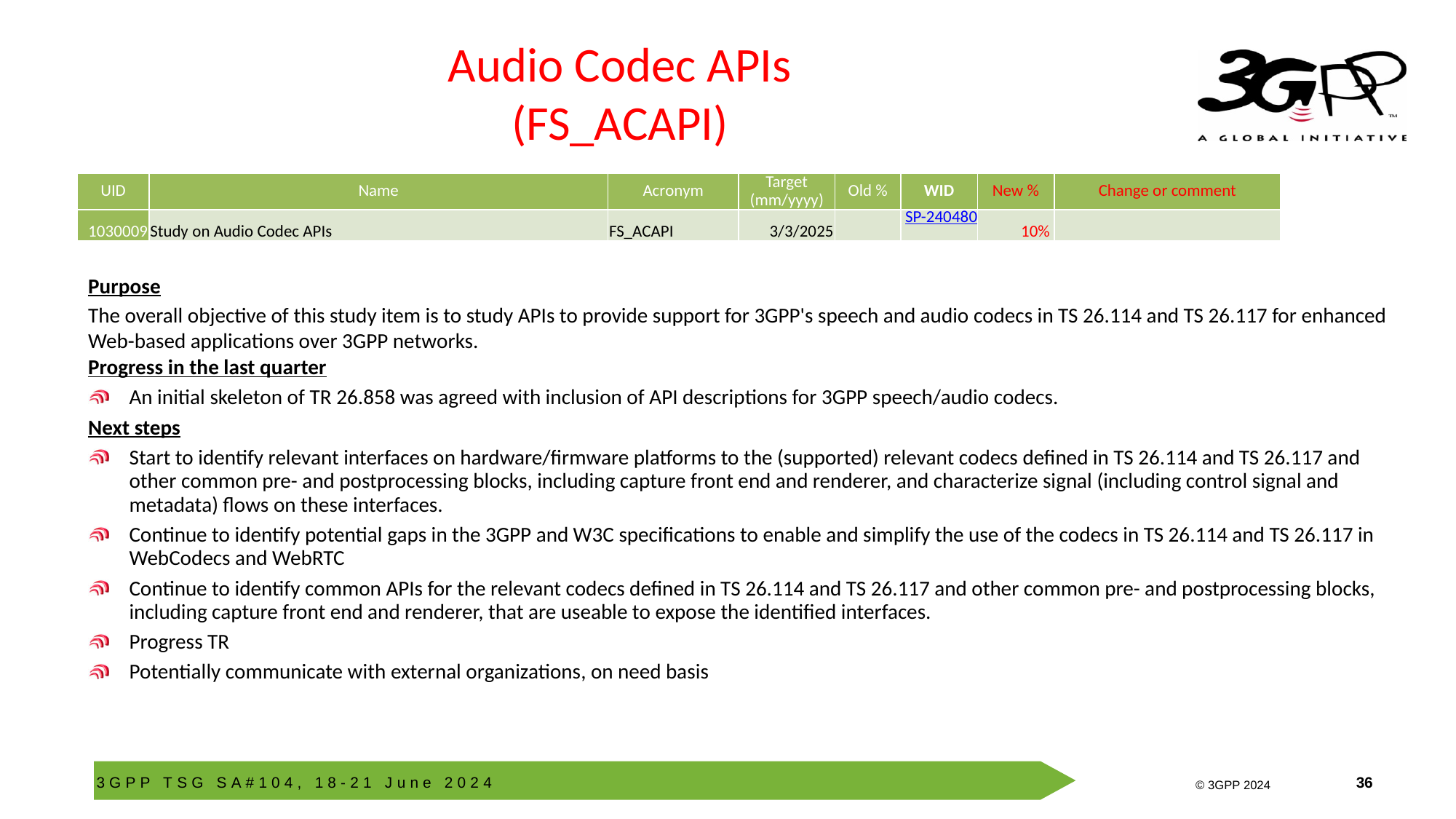

# Audio Codec APIs (FS_ACAPI)
| UID | Name | Acronym | Target (mm/yyyy) | Old % | WID | New % | Change or comment |
| --- | --- | --- | --- | --- | --- | --- | --- |
| 1030009 | Study on Audio Codec APIs | FS\_ACAPI | 3/3/2025 |  | SP-240480 | 10% |  |
Purpose
The overall objective of this study item is to study APIs to provide support for 3GPP's speech and audio codecs in TS 26.114 and TS 26.117 for enhanced Web-based applications over 3GPP networks.
Progress in the last quarter
An initial skeleton of TR 26.858 was agreed with inclusion of API descriptions for 3GPP speech/audio codecs.
Next steps
Start to identify relevant interfaces on hardware/firmware platforms to the (supported) relevant codecs defined in TS 26.114 and TS 26.117 and other common pre- and postprocessing blocks, including capture front end and renderer, and characterize signal (including control signal and metadata) flows on these interfaces.
Continue to identify potential gaps in the 3GPP and W3C specifications to enable and simplify the use of the codecs in TS 26.114 and TS 26.117 in WebCodecs and WebRTC
Continue to identify common APIs for the relevant codecs defined in TS 26.114 and TS 26.117 and other common pre- and postprocessing blocks, including capture front end and renderer, that are useable to expose the identified interfaces.
Progress TR
Potentially communicate with external organizations, on need basis